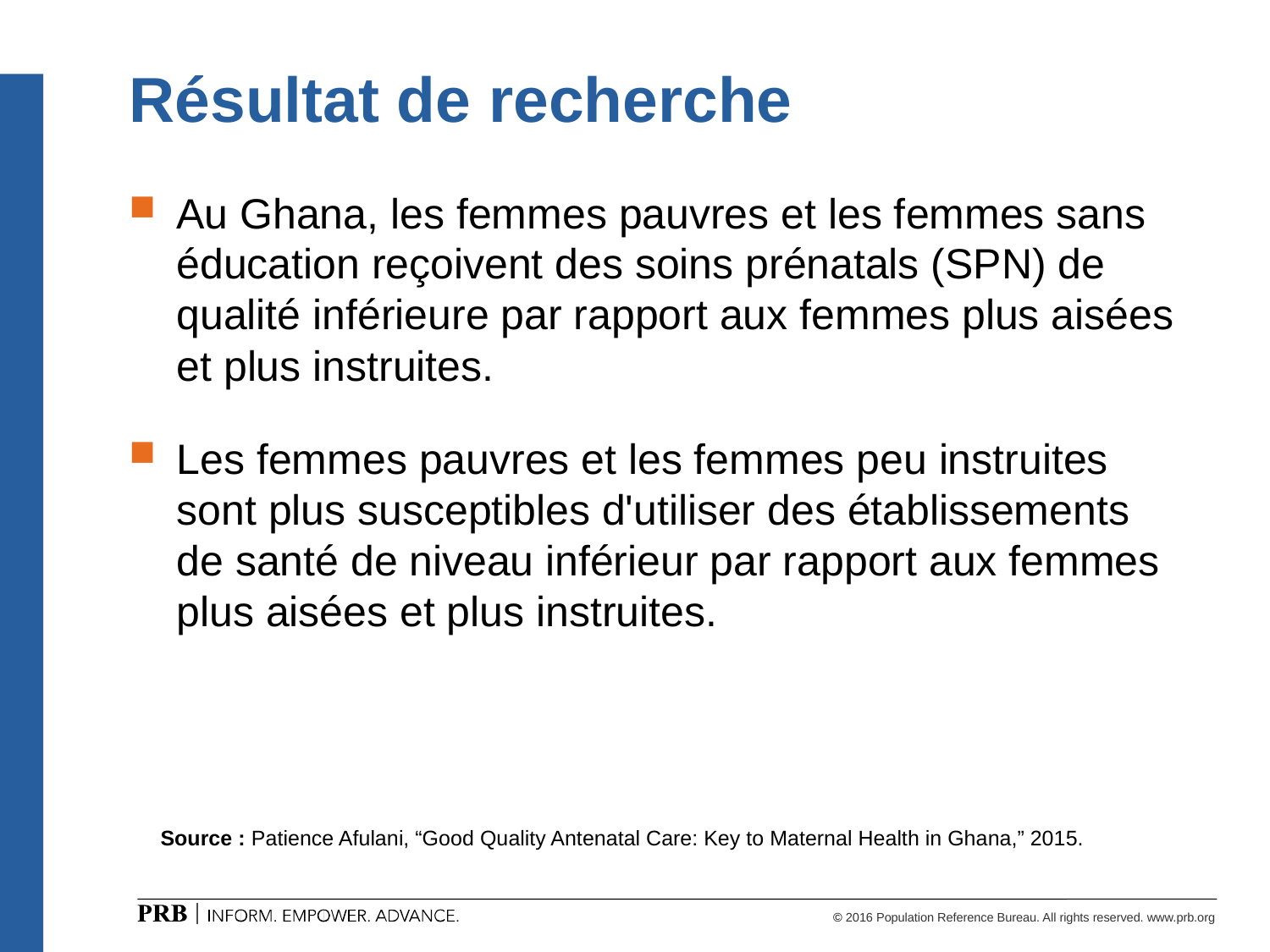

# Résultat de recherche
Au Ghana, les femmes pauvres et les femmes sans éducation reçoivent des soins prénatals (SPN) de qualité inférieure par rapport aux femmes plus aisées et plus instruites.
Les femmes pauvres et les femmes peu instruites sont plus susceptibles d'utiliser des établissements de santé de niveau inférieur par rapport aux femmes plus aisées et plus instruites.
Source : Patience Afulani, “Good Quality Antenatal Care: Key to Maternal Health in Ghana,” 2015.